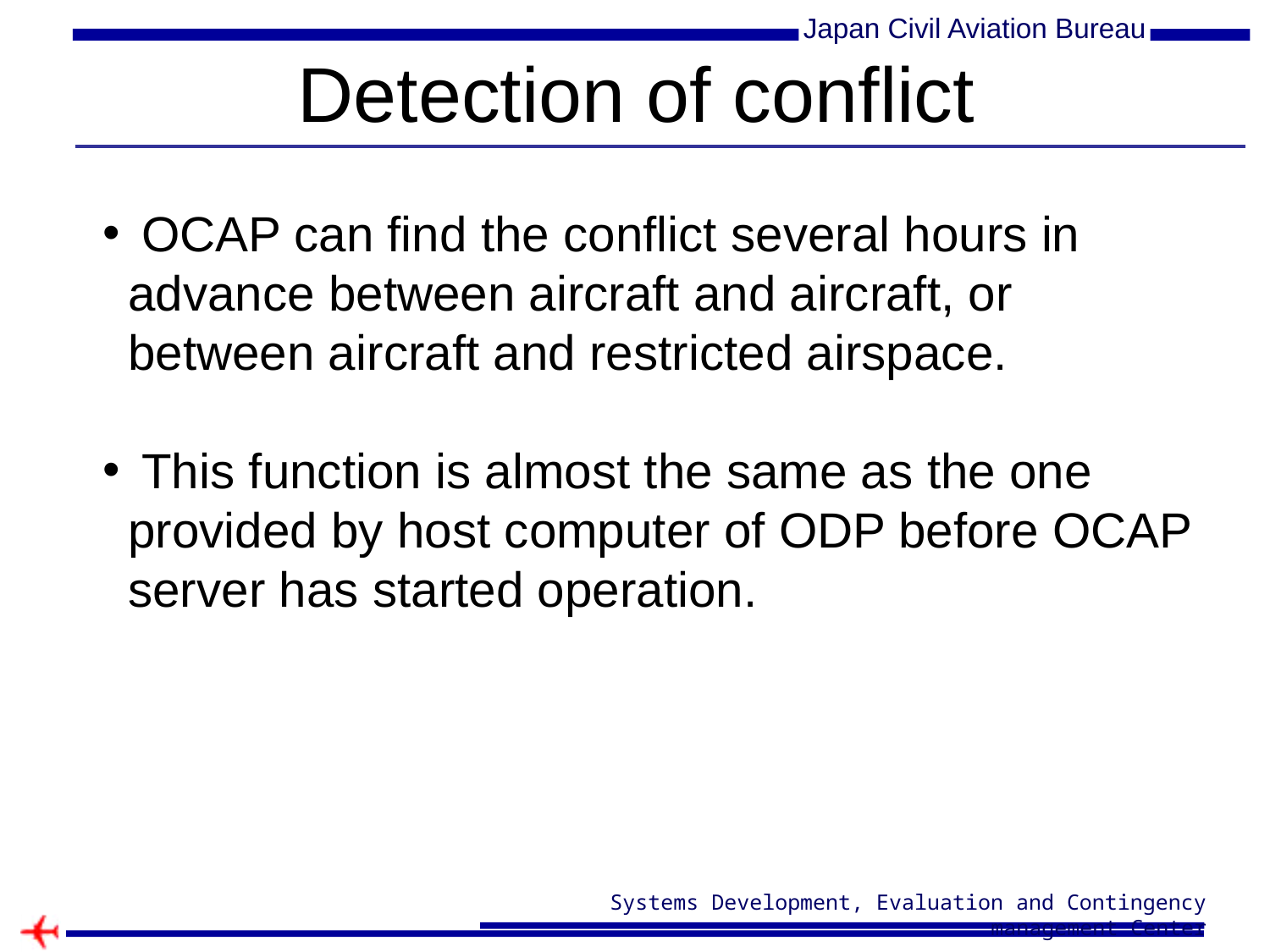

# Detection of conflict
 OCAP can find the conflict several hours in advance between aircraft and aircraft, or between aircraft and restricted airspace.

 This function is almost the same as the one provided by host computer of ODP before OCAP server has started operation.